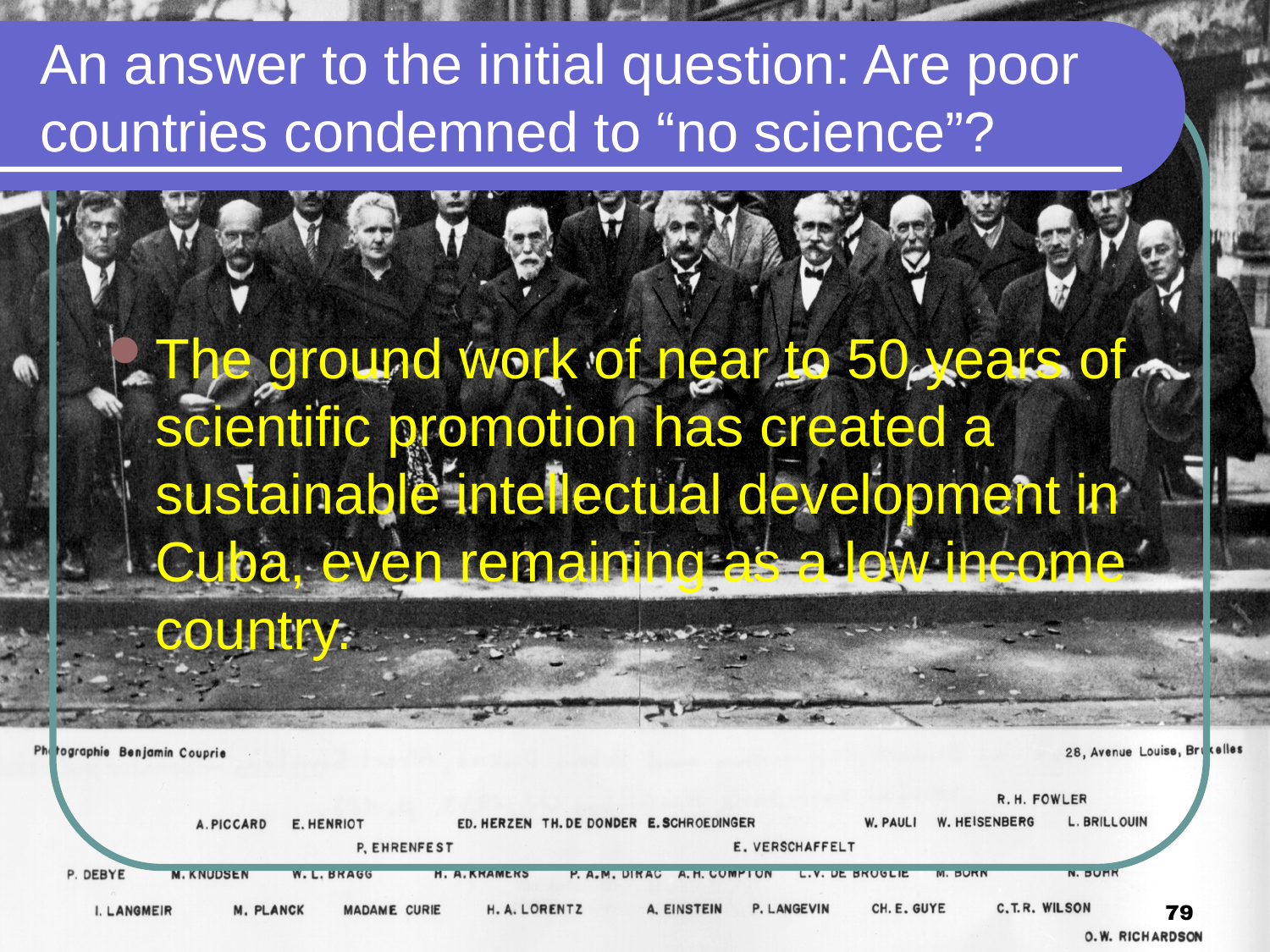

# An answer to the initial question: Are poor countries condemned to “no science”?
The ground work of near to 50 years of scientific promotion has created a sustainable intellectual development in Cuba, even remaining as a low income country.
79